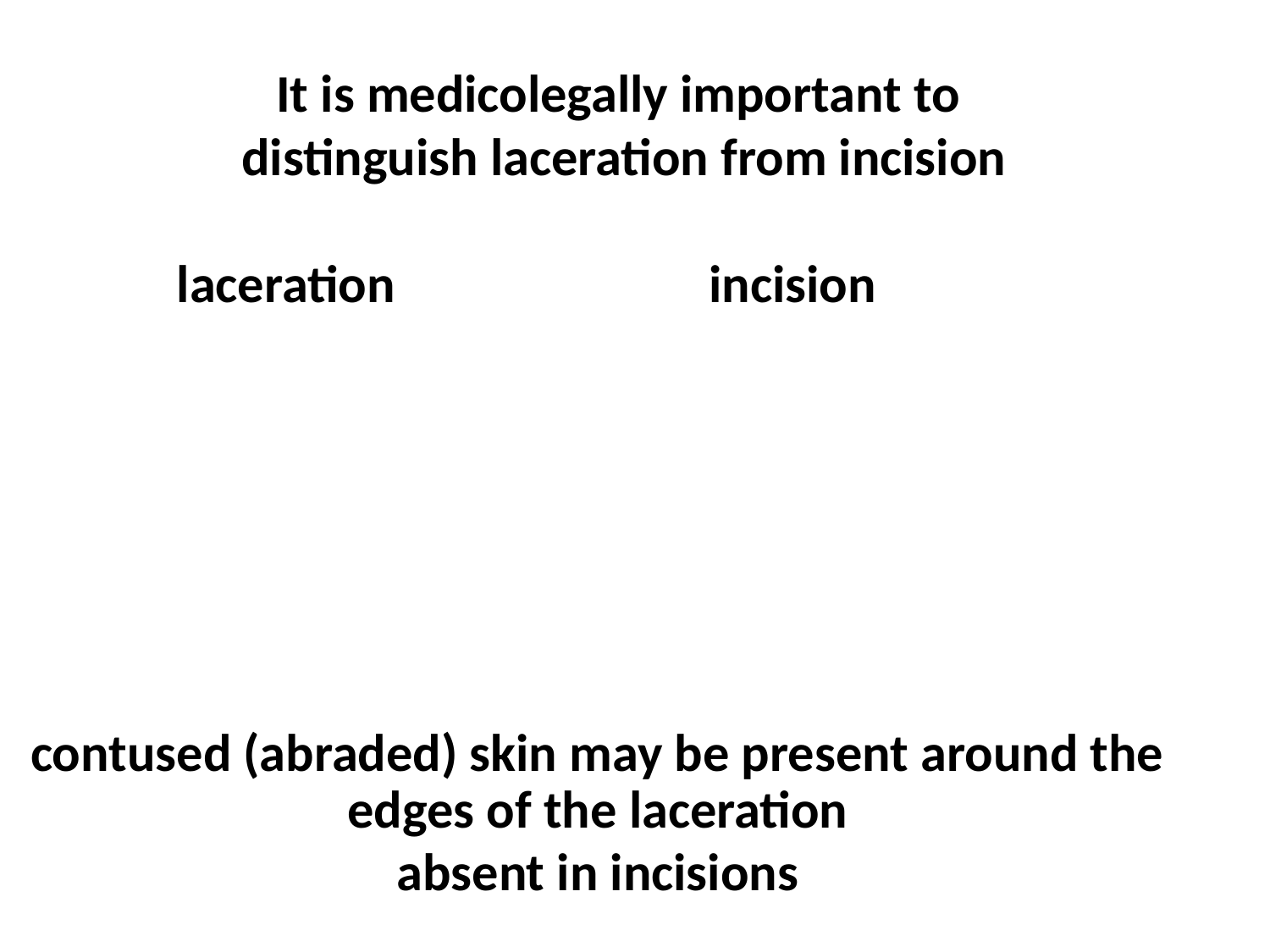

It is medicolegally important to
distinguish laceration from incision

           laceration                          incision
contused (abraded) skin may be present around the edges of the laceration
absent in incisions